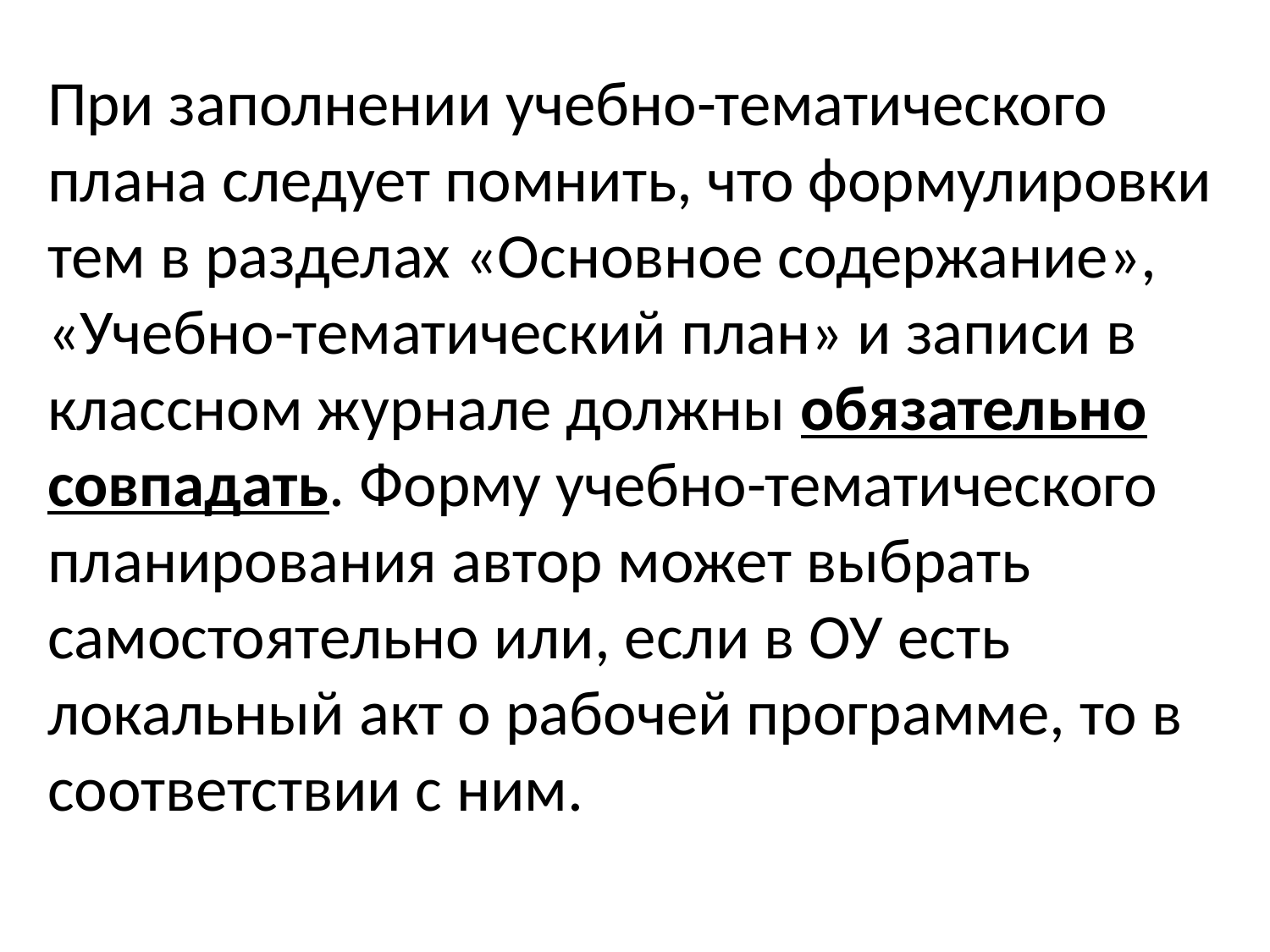

При заполнении учебно-тематического плана следует помнить, что формулировки тем в разделах «Основное содержание», «Учебно-тематический план» и записи в классном журнале должны обязательно совпадать. Форму учебно-тематического планирования автор может выбрать самостоятельно или, если в ОУ есть локальный акт о рабочей программе, то в соответствии с ним.